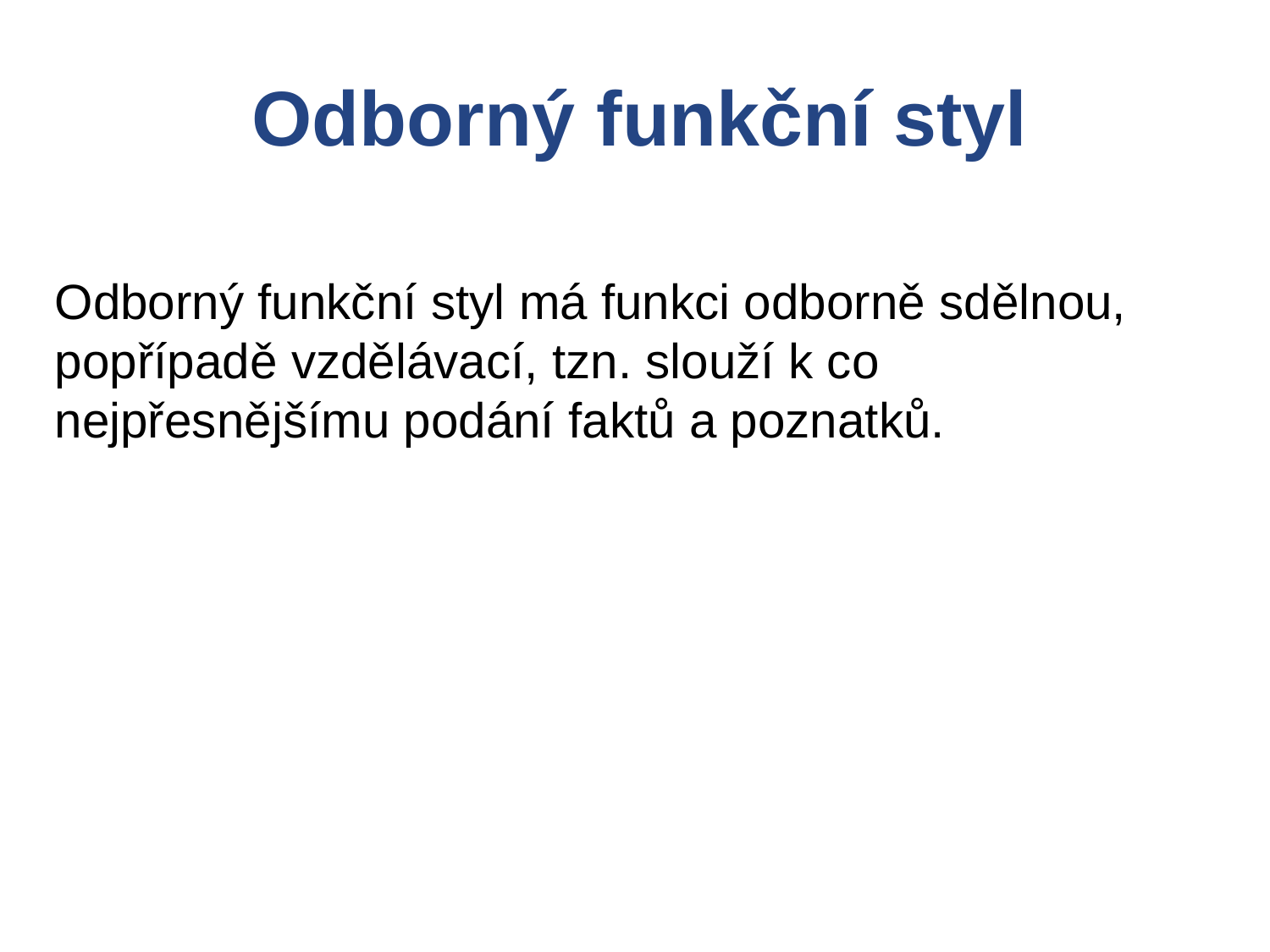

Odborný funkční styl
Odborný funkční styl má funkci odborně sdělnou, popřípadě vzdělávací, tzn. slouží k co nejpřesnějšímu podání faktů a poznatků.